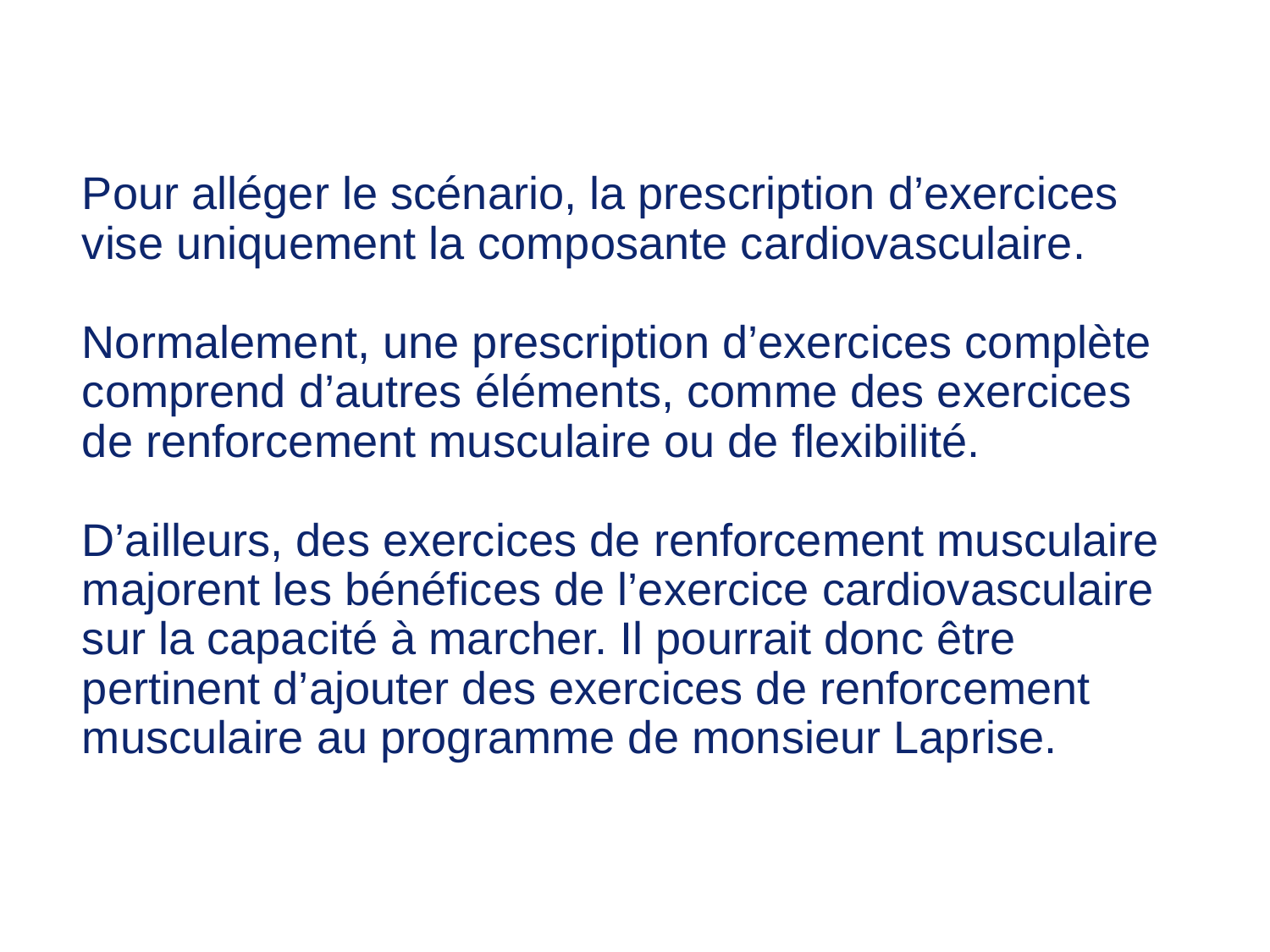

Pour alléger le scénario, la prescription d’exercices vise uniquement la composante cardiovasculaire.

Normalement, une prescription d’exercices complète comprend d’autres éléments, comme des exercices de renforcement musculaire ou de flexibilité.

D’ailleurs, des exercices de renforcement musculaire majorent les bénéfices de l’exercice cardiovasculaire sur la capacité à marcher. Il pourrait donc être pertinent d’ajouter des exercices de renforcement musculaire au programme de monsieur Laprise.